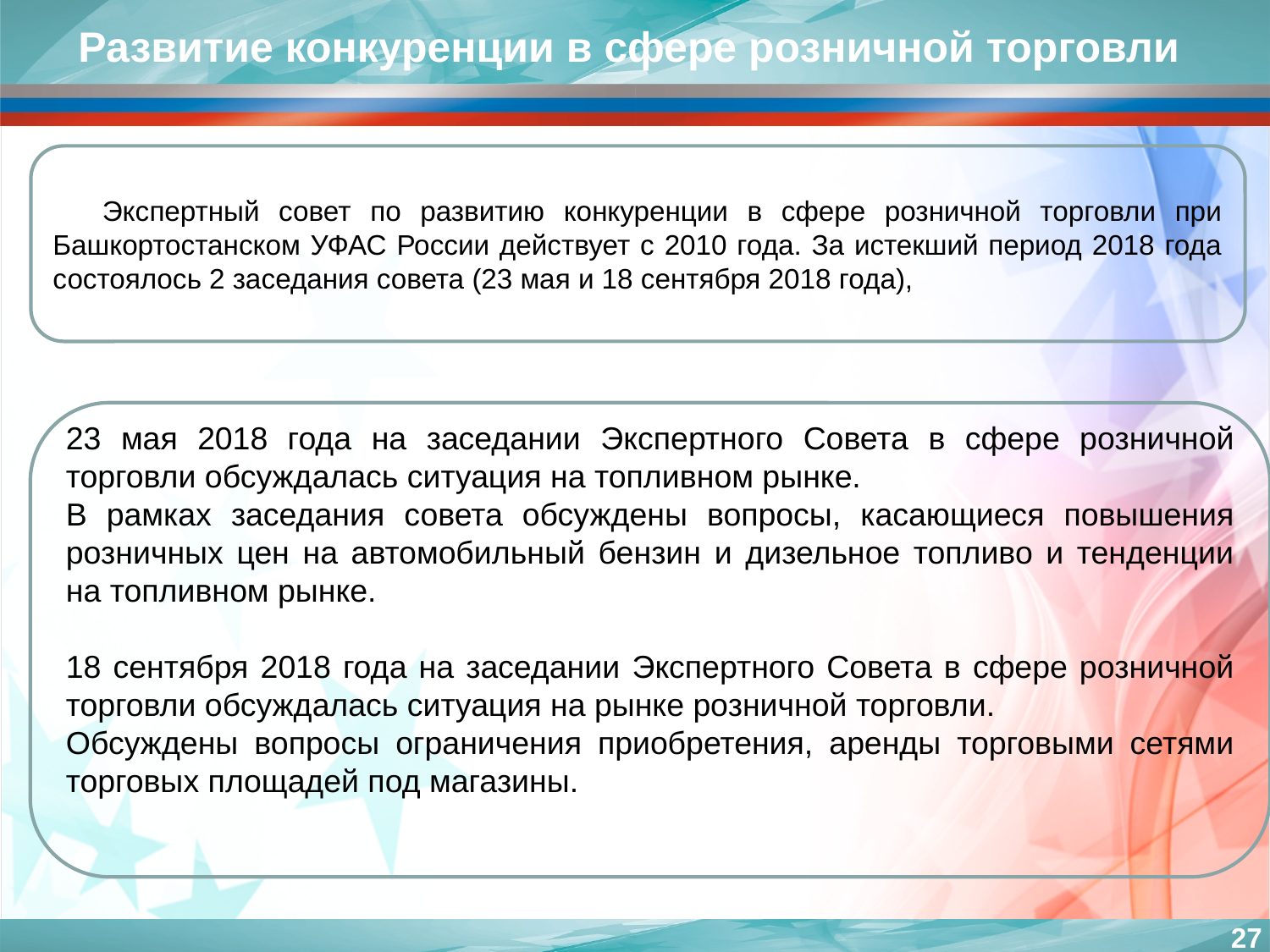

Развитие конкуренции в сфере розничной торговли
Экспертный совет по развитию конкуренции в сфере розничной торговли при Башкортостанском УФАС России действует с 2010 года. За истекший период 2018 года состоялось 2 заседания совета (23 мая и 18 сентября 2018 года),
23 мая 2018 года на заседании Экспертного Совета в сфере розничной торговли обсуждалась ситуация на топливном рынке.
В рамках заседания совета обсуждены вопросы, касающиеся повышения розничных цен на автомобильный бензин и дизельное топливо и тенденции на топливном рынке.

18 сентября 2018 года на заседании Экспертного Совета в сфере розничной торговли обсуждалась ситуация на рынке розничной торговли.
Обсуждены вопросы ограничения приобретения, аренды торговыми сетями торговых площадей под магазины.

27